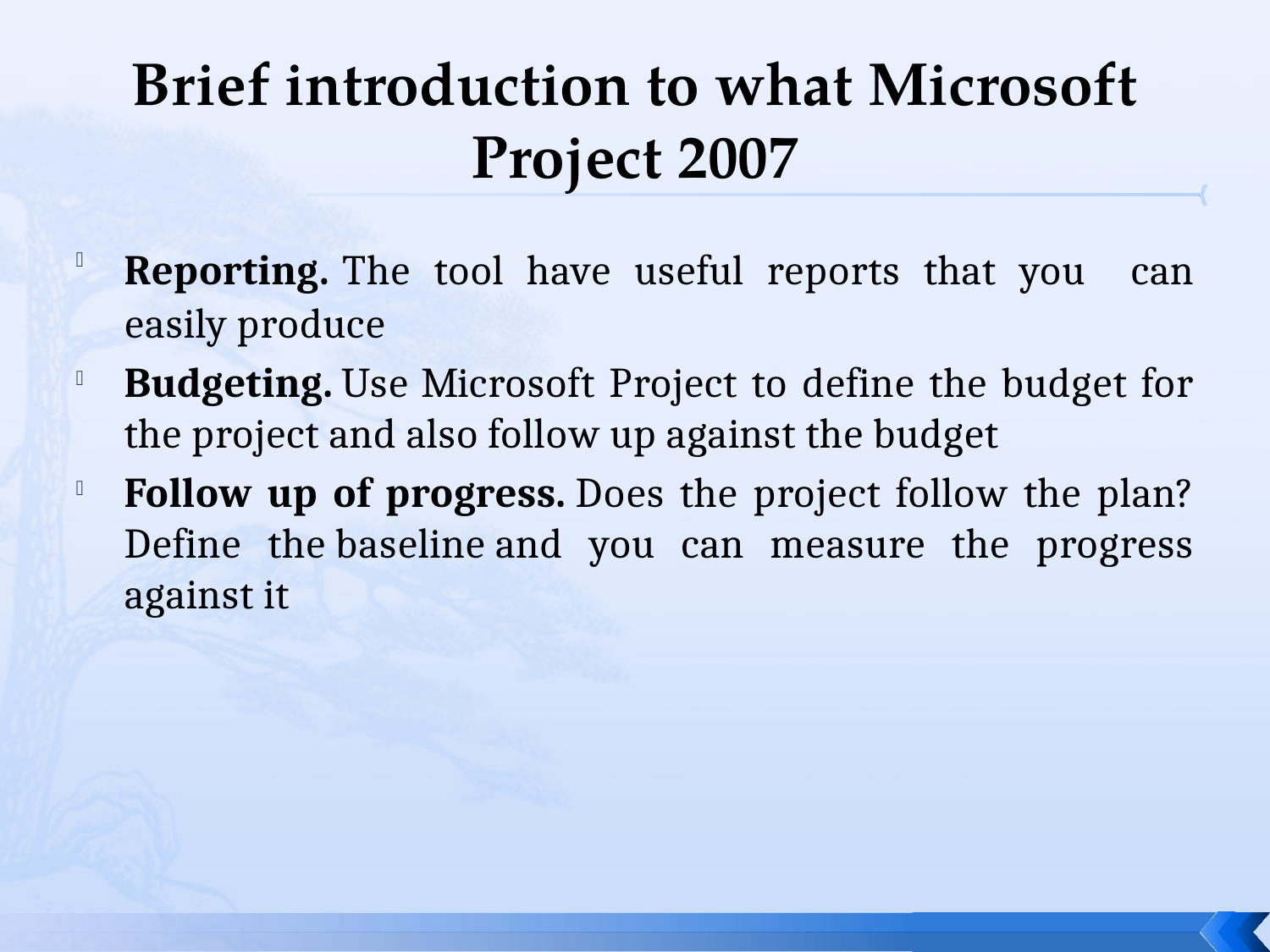

# Brief introduction to what Microsoft Project 2007
Reporting. The tool have useful reports that you  can easily produce
Budgeting. Use Microsoft Project to define the budget for the project and also follow up against the budget
Follow up of progress. Does the project follow the plan? Define the baseline and you can measure the progress against it